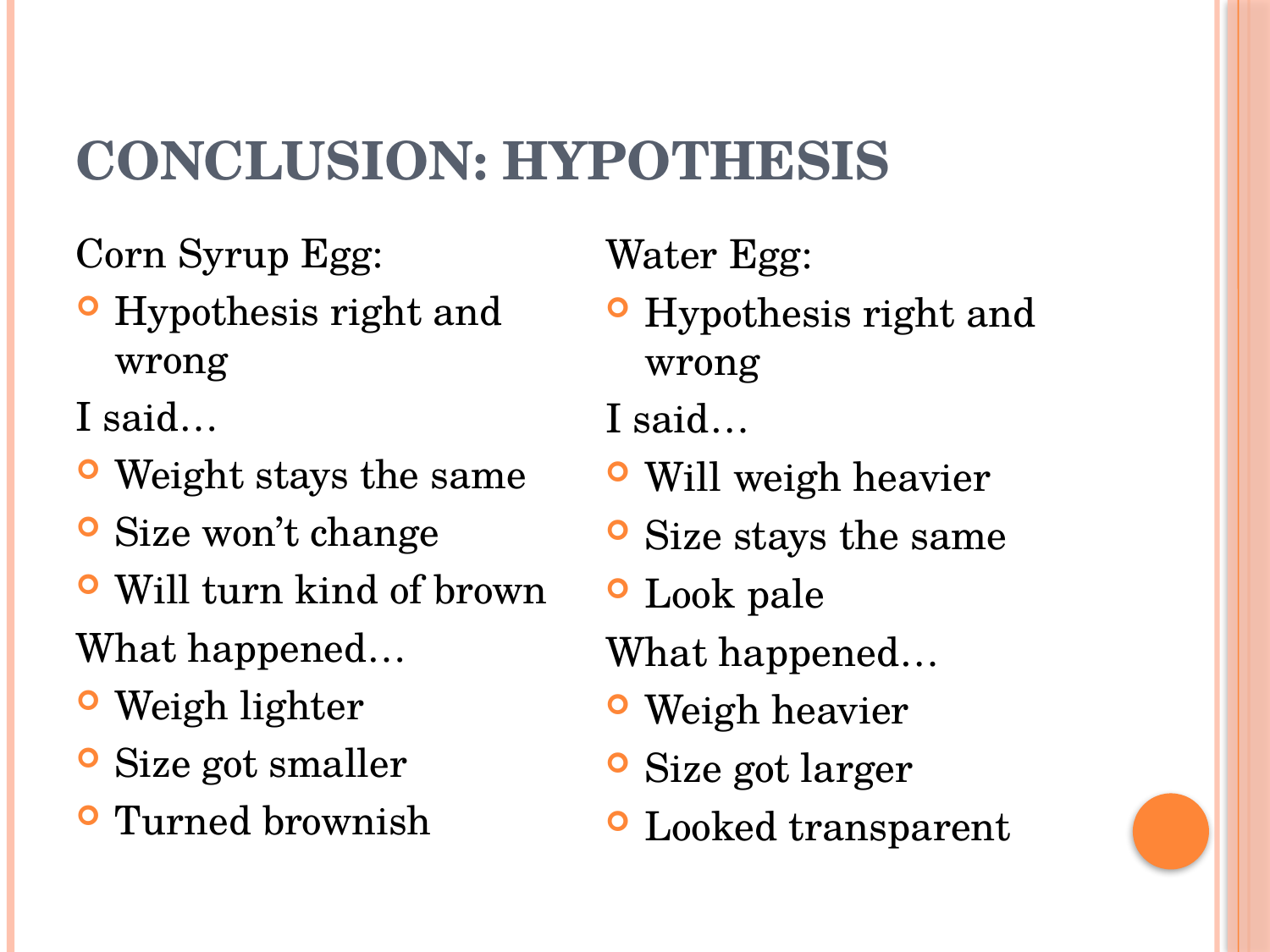

# Conclusion: Hypothesis
Corn Syrup Egg:
Hypothesis right and wrong
I said…
Weight stays the same
Size won’t change
Will turn kind of brown
What happened…
Weigh lighter
Size got smaller
Turned brownish

Water Egg:
Hypothesis right and wrong
I said…
Will weigh heavier
Size stays the same
Look pale
What happened…
Weigh heavier
Size got larger
Looked transparent